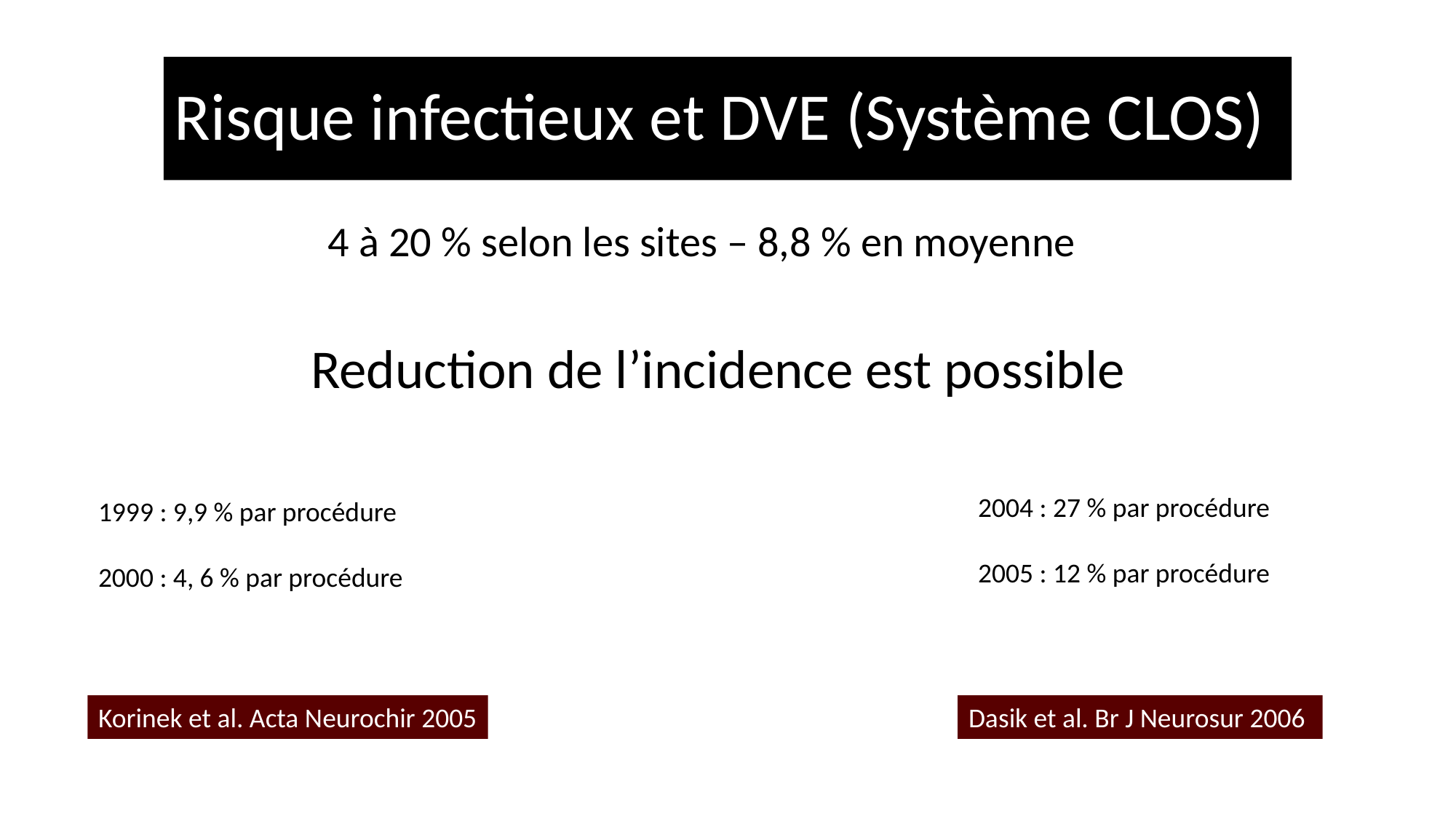

# Risque infectieux et DVE (Système CLOS)
4 à 20 % selon les sites – 8,8 % en moyenne
Reduction de l’incidence est possible
2004 : 27 % par procédure

2005 : 12 % par procédure
1999 : 9,9 % par procédure

2000 : 4, 6 % par procédure
Korinek et al. Acta Neurochir 2005
Dasik et al. Br J Neurosur 2006